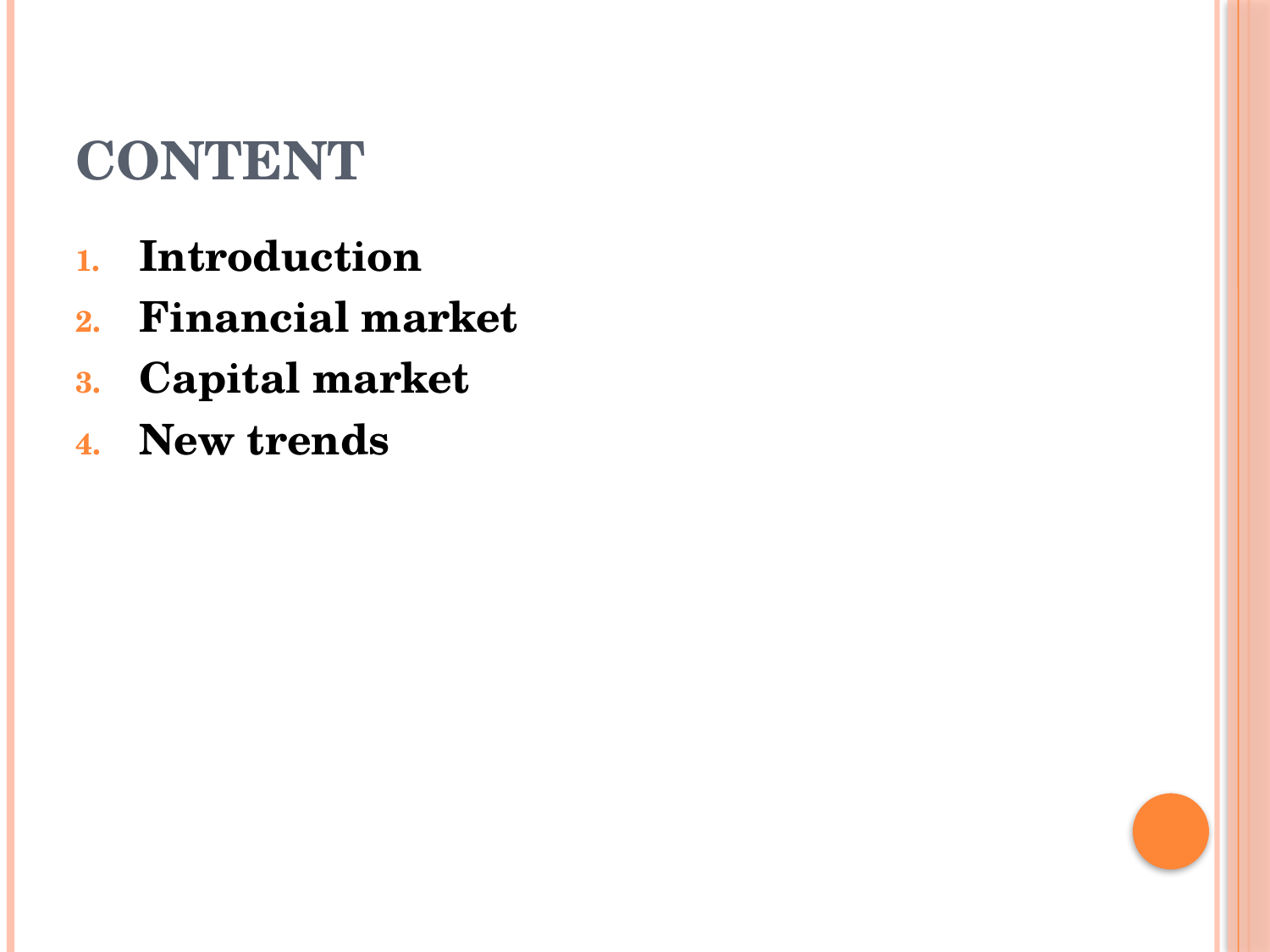

# Content
Introduction
Financial market
Capital market
New trends